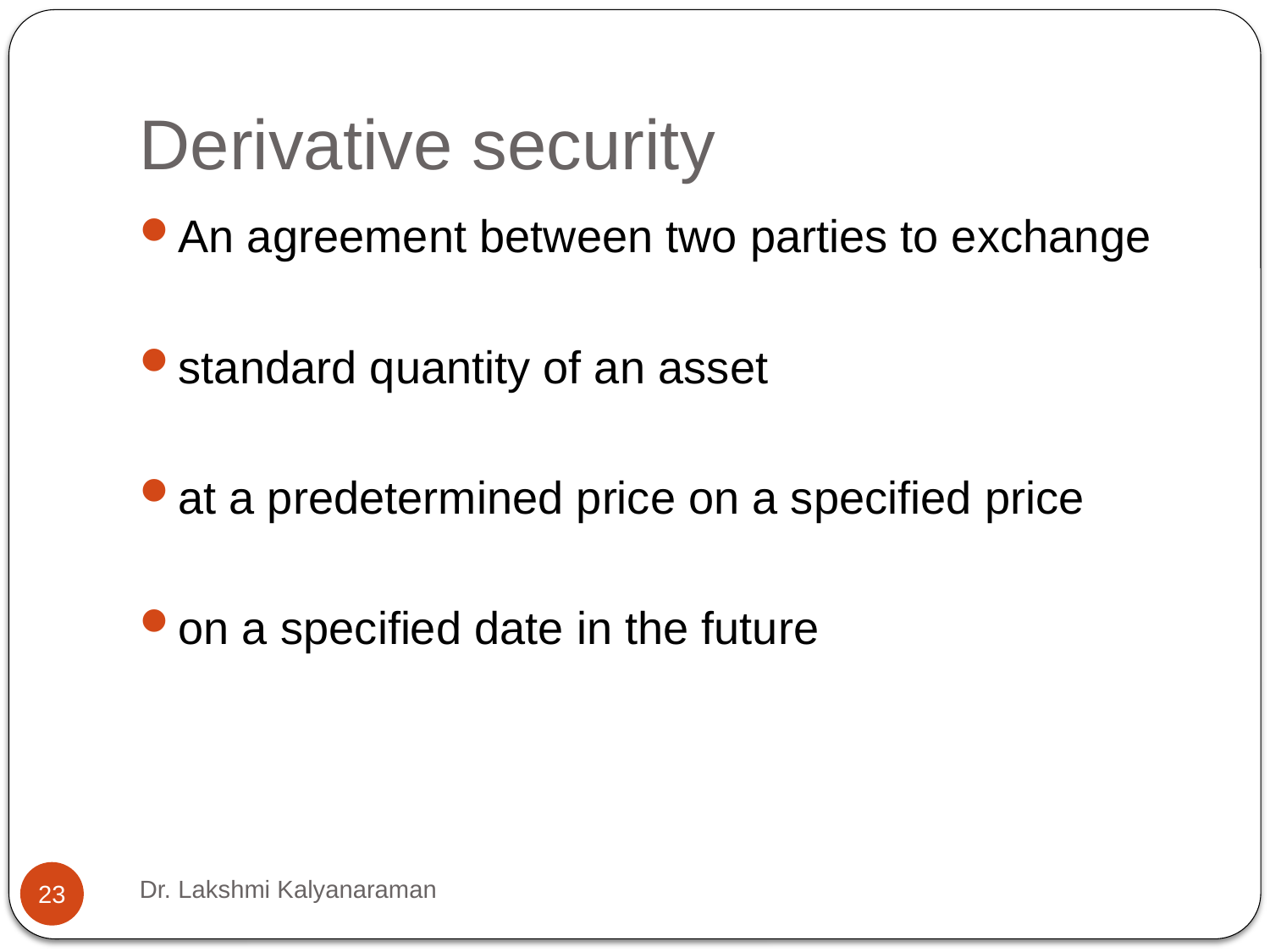

# Derivative security
An agreement between two parties to exchange

standard quantity of an asset

at a predetermined price on a specified price

on a specified date in the future
Dr. Lakshmi Kalyanaraman
23